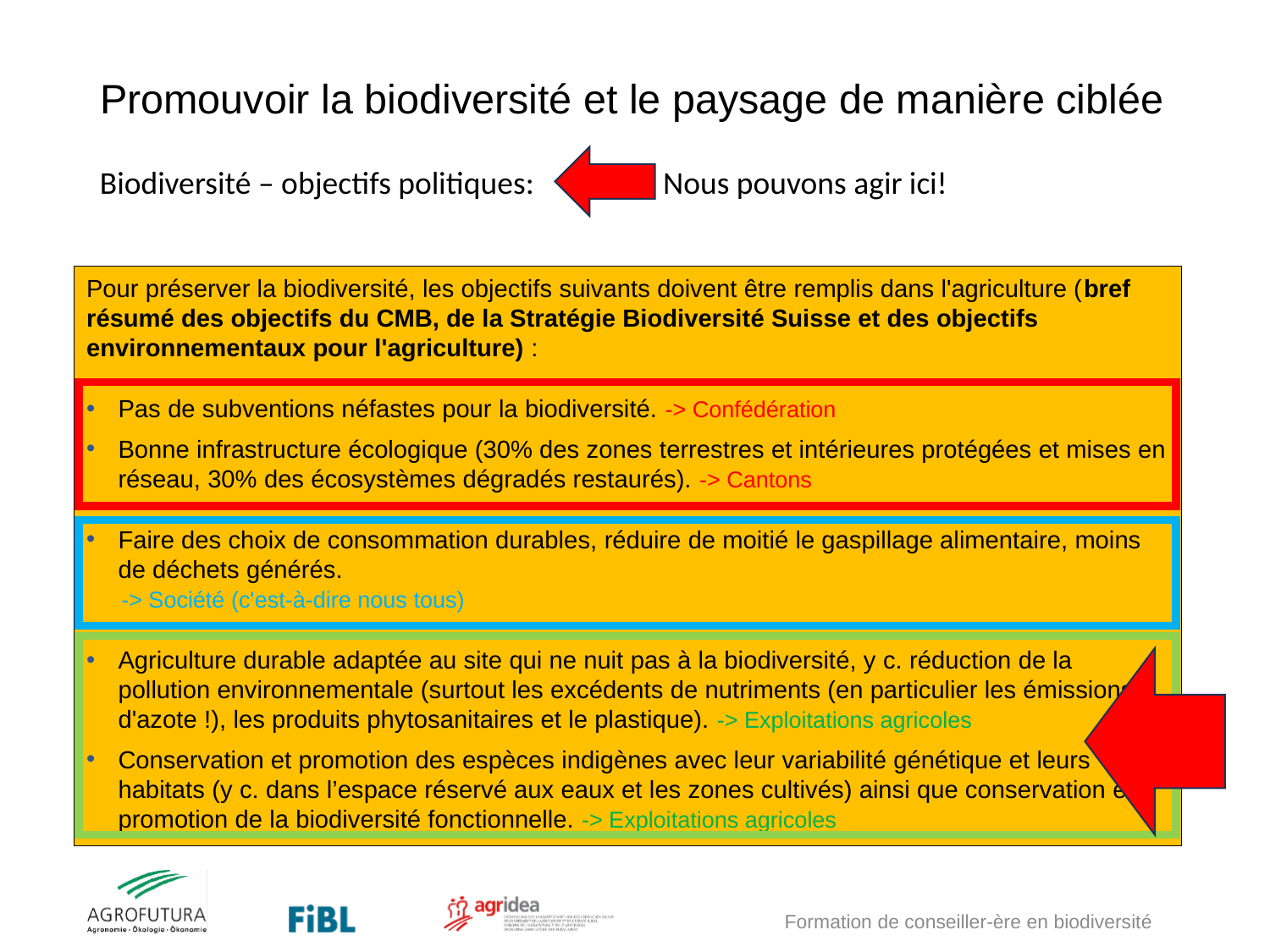

# Promouvoir la biodiversité et le paysage de manière ciblée

Biodiversité – objectifs politiques:                  Nous pouvons agir ici!
Pour préserver la biodiversité, les objectifs suivants doivent être remplis dans l'agriculture (bref résumé des objectifs du CMB, de la Stratégie Biodiversité Suisse et des objectifs environnementaux pour l'agriculture) :
Pas de subventions néfastes pour la biodiversité. -> Confédération
Bonne infrastructure écologique (30% des zones terrestres et intérieures protégées et mises en réseau, 30% des écosystèmes dégradés restaurés). -> Cantons
Faire des choix de consommation durables, réduire de moitié le gaspillage alimentaire, moins de déchets générés.
     -> Société (c'est-à-dire nous tous)
Agriculture durable adaptée au site qui ne nuit pas à la biodiversité, y c. réduction de la pollution environnementale (surtout les excédents de nutriments (en particulier les émissions d'azote !), les produits phytosanitaires et le plastique). -> Exploitations agricoles
Conservation et promotion des espèces indigènes avec leur variabilité génétique et leurs habitats (y c. dans l’espace réservé aux eaux et les zones cultivés) ainsi que conservation et promotion de la biodiversité fonctionnelle. -> Exploitations agricoles

Formation de conseiller-ère en biodiversité